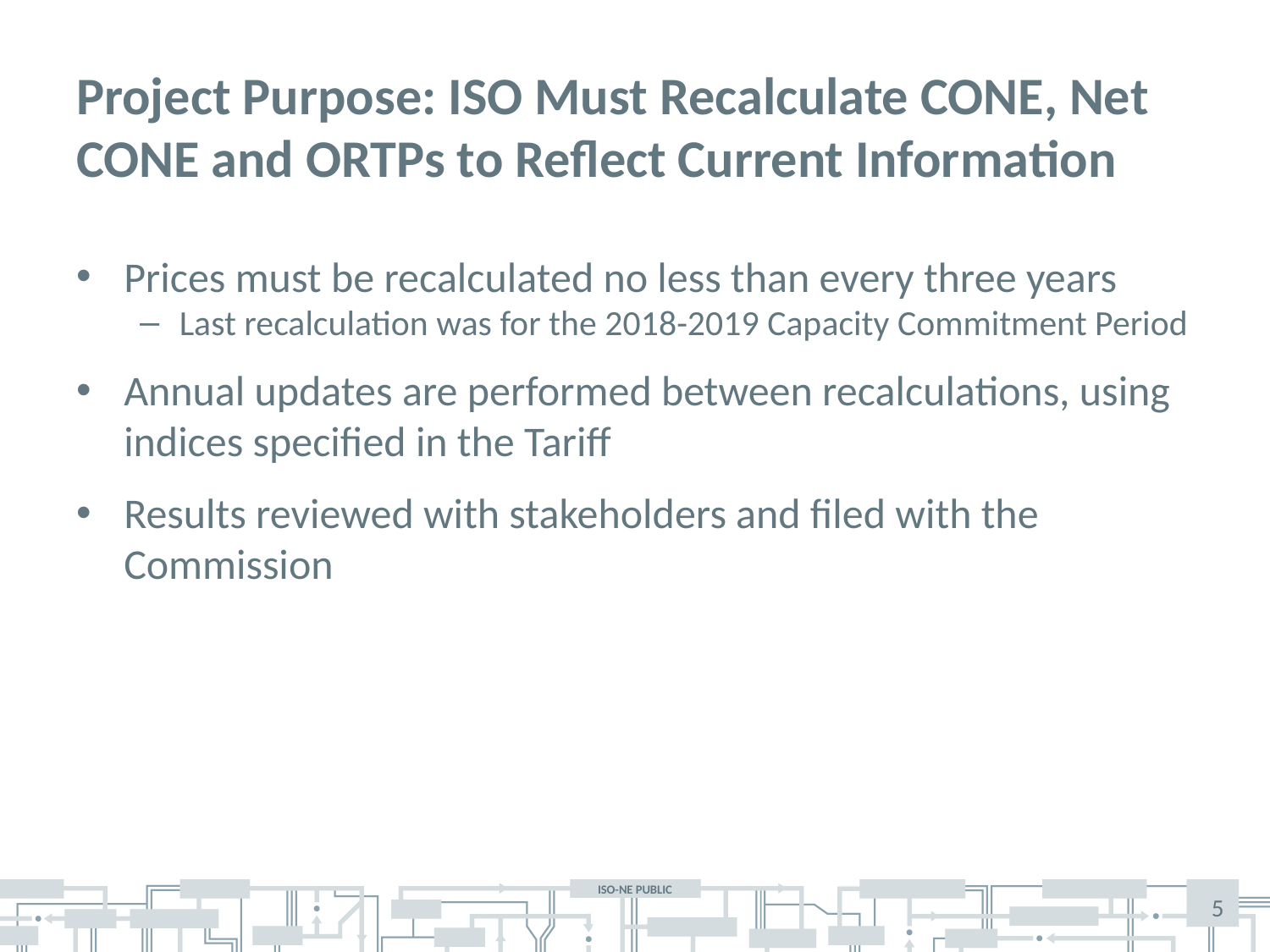

Project Purpose: ISO Must Recalculate CONE, Net CONE and ORTPs to Reflect Current Information
Prices must be recalculated no less than every three years
Last recalculation was for the 2018-2019 Capacity Commitment Period
Annual updates are performed between recalculations, using indices specified in the Tariff
Results reviewed with stakeholders and filed with the Commission

5